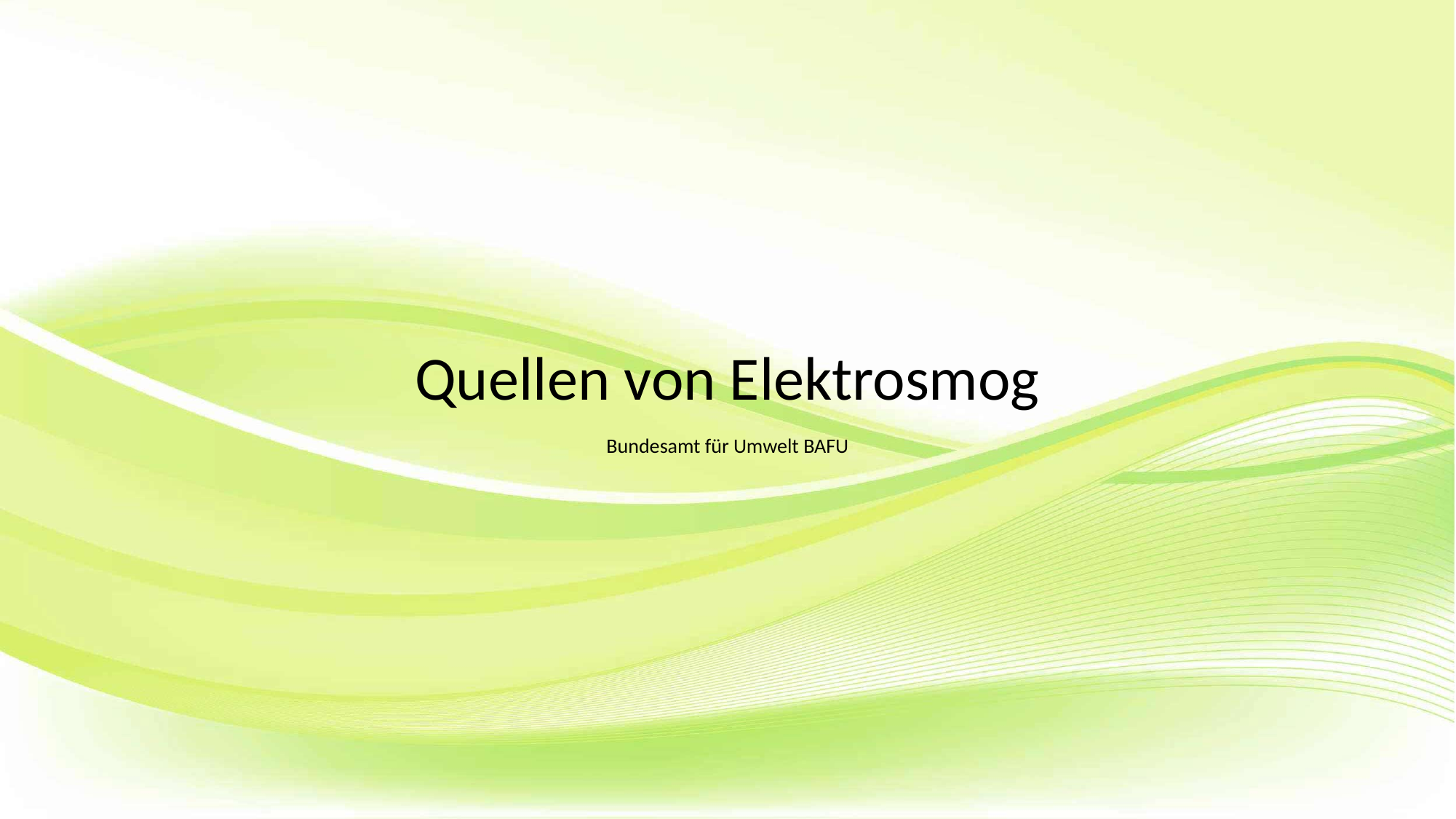

# Quellen von Elektrosmog
Bundesamt für Umwelt BAFU